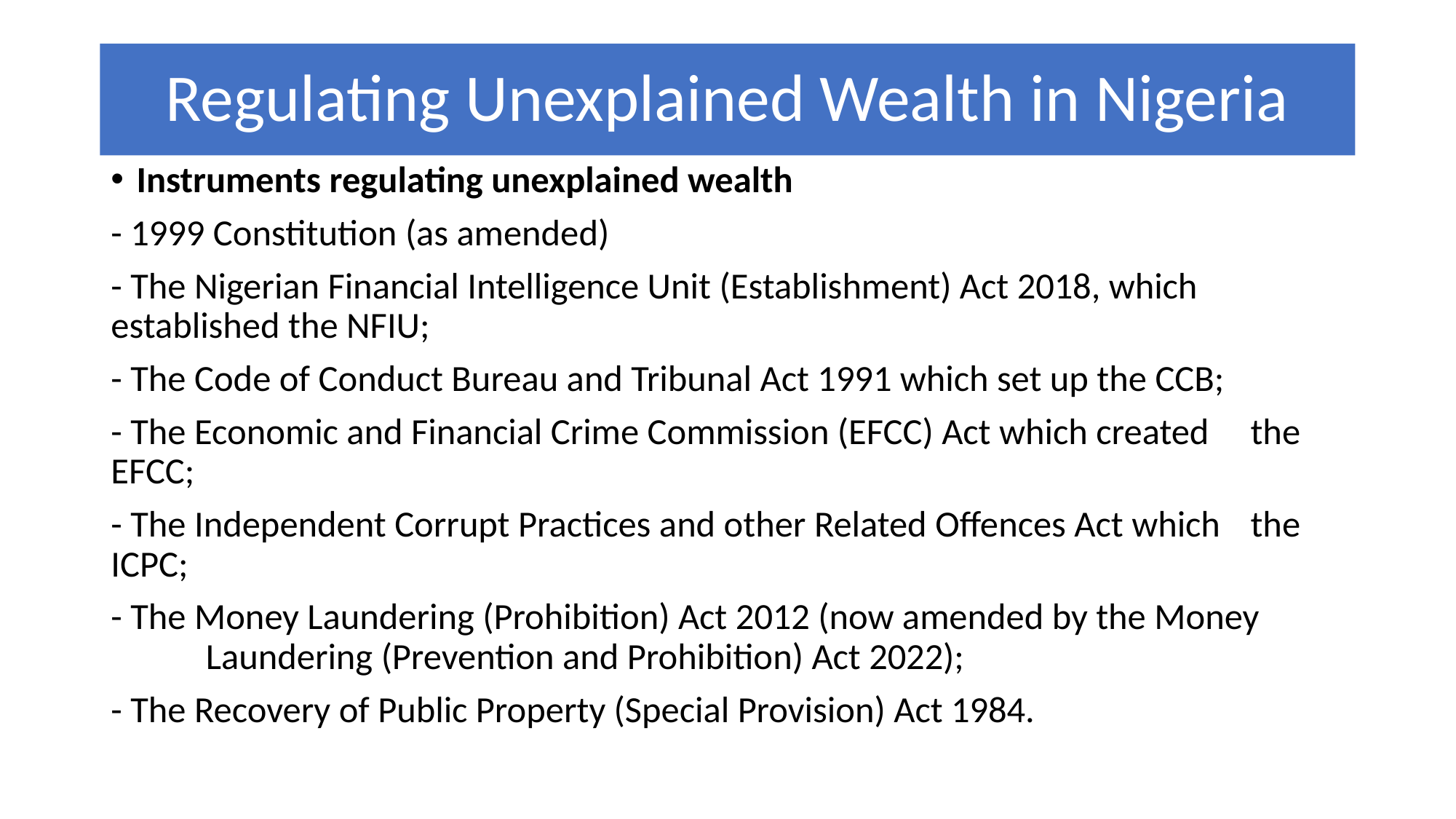

# Regulating Unexplained Wealth in Nigeria
Instruments regulating unexplained wealth
- 1999 Constitution (as amended)
- The Nigerian Financial Intelligence Unit (Establishment) Act 2018, which 	established the NFIU;
- The Code of Conduct Bureau and Tribunal Act 1991 which set up the CCB;
- The Economic and Financial Crime Commission (EFCC) Act which created 	the EFCC;
- The Independent Corrupt Practices and other Related Offences Act which 		the ICPC;
- The Money Laundering (Prohibition) Act 2012 (now amended by the Money 	Laundering (Prevention and Prohibition) Act 2022);
- The Recovery of Public Property (Special Provision) Act 1984.